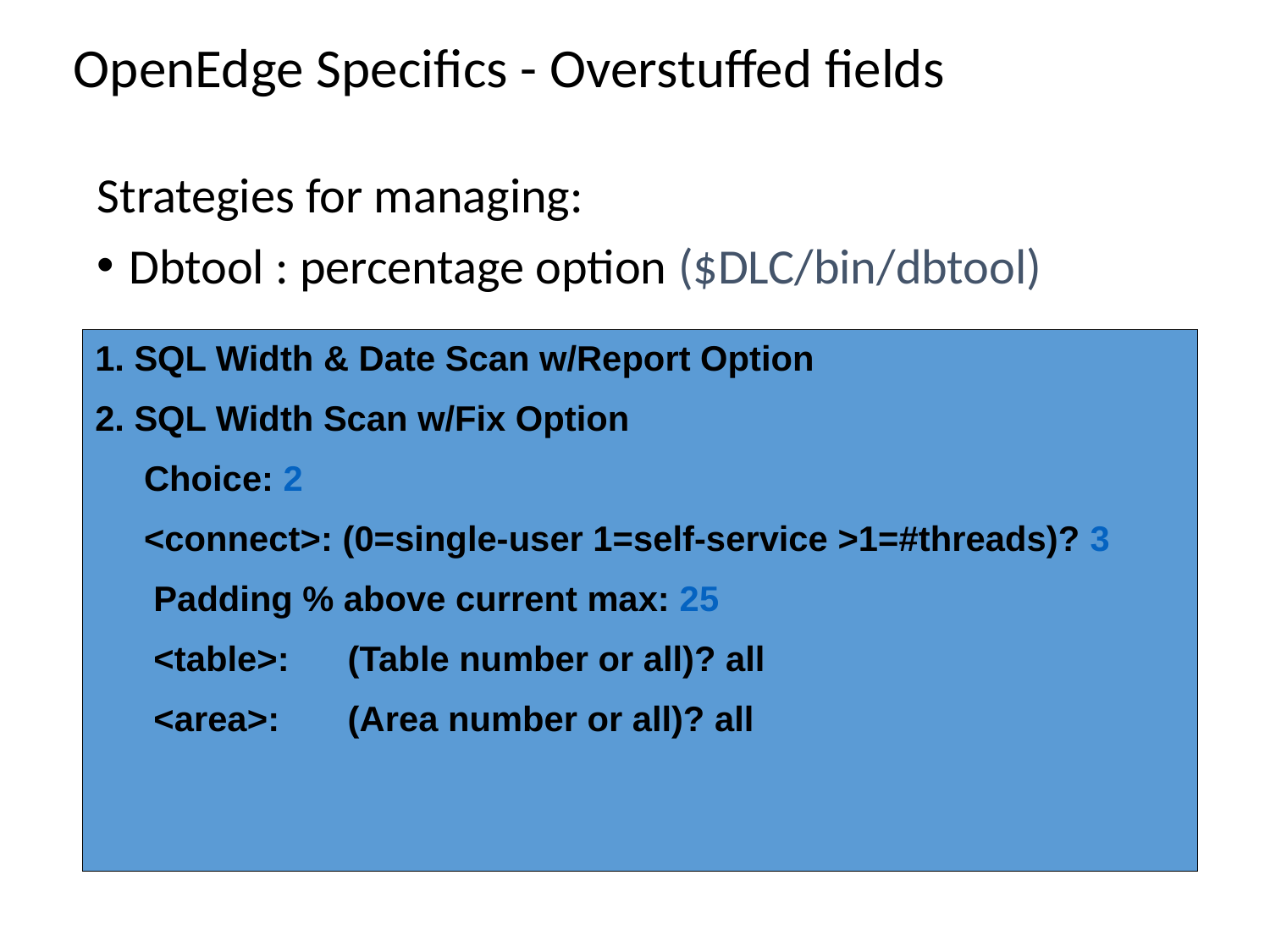

# OpenEdge Specifics - Overstuffed fields
Strategies for managing:
Dbtool : percentage option ($DLC/bin/dbtool)
1. SQL Width & Date Scan w/Report Option
2. SQL Width Scan w/Fix Option
     Choice: 2
     <connect>: (0=single-user 1=self-service >1=#threads)? 3
      Padding % above current max: 25
      <table>:      (Table number or all)? all
      <area>:       (Area number or all)? all